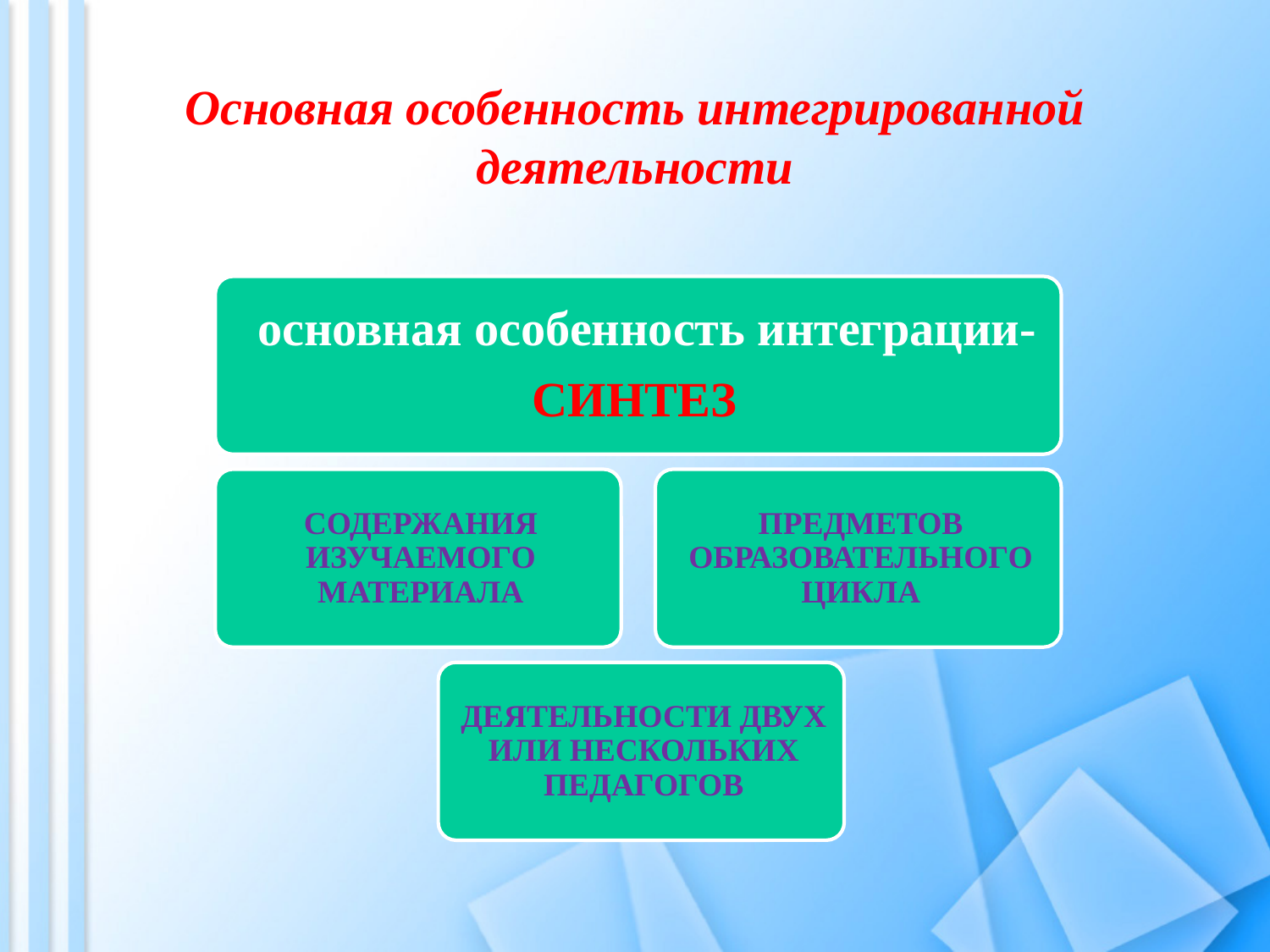

# Основная особенность интегрированной деятельности
 основная особенность интеграции-
СИНТЕЗ
СОДЕРЖАНИЯ ИЗУЧАЕМОГО МАТЕРИАЛА
ДЕЯТЕЛЬНОСТИ ДВУХ ИЛИ НЕСКОЛЬКИХ ПЕДАГОГОВ
ПРЕДМЕТОВ ОБРАЗОВАТЕЛЬНОГО ЦИКЛА